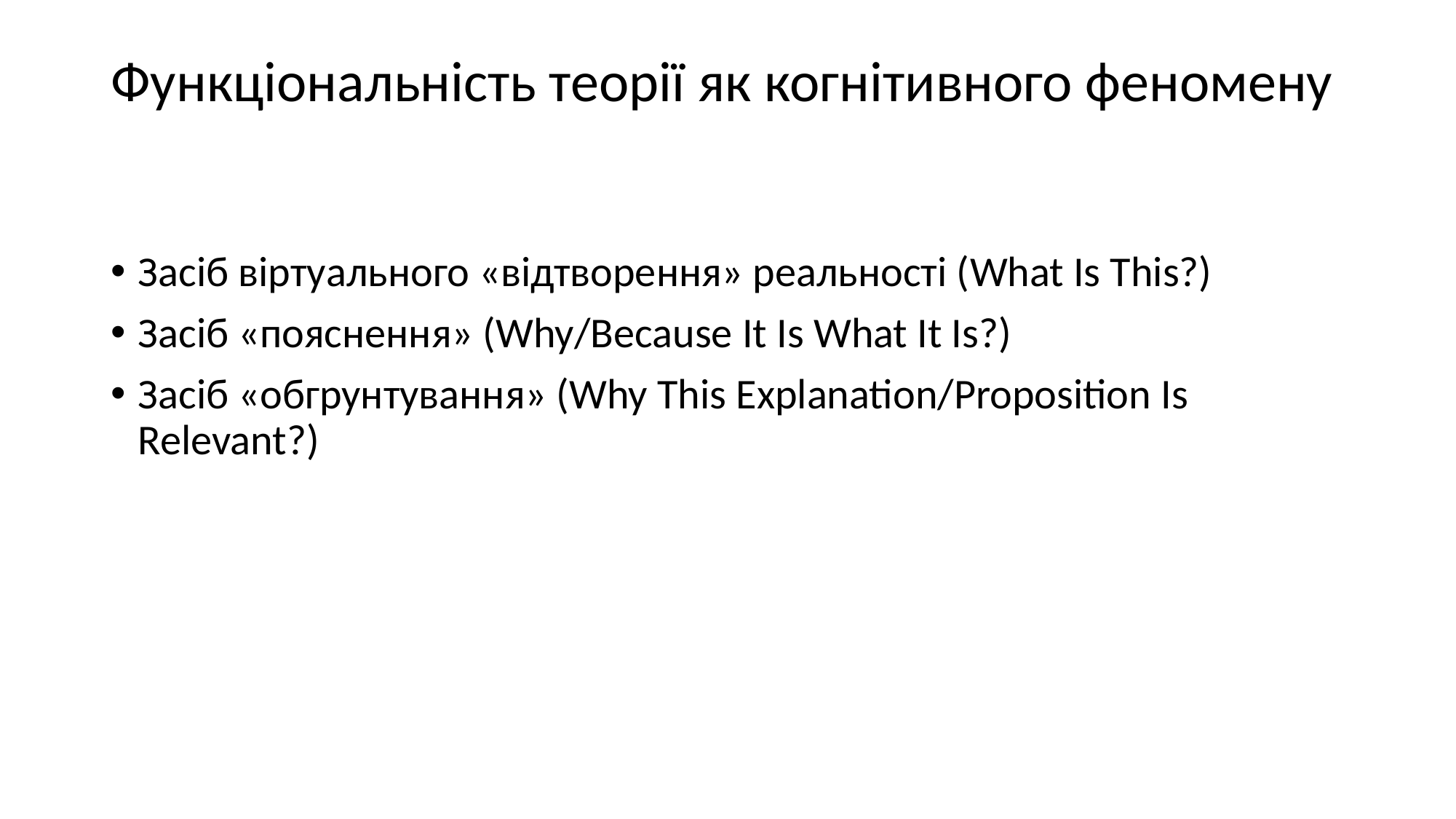

# Функціональність теорії як когнітивного феномену
Засіб віртуального «відтворення» реальності (What Is This?)
Засіб «пояснення» (Why/Because It Is What It Is?)
Засіб «обгрунтування» (Why This Explanation/Proposition Is Relevant?)